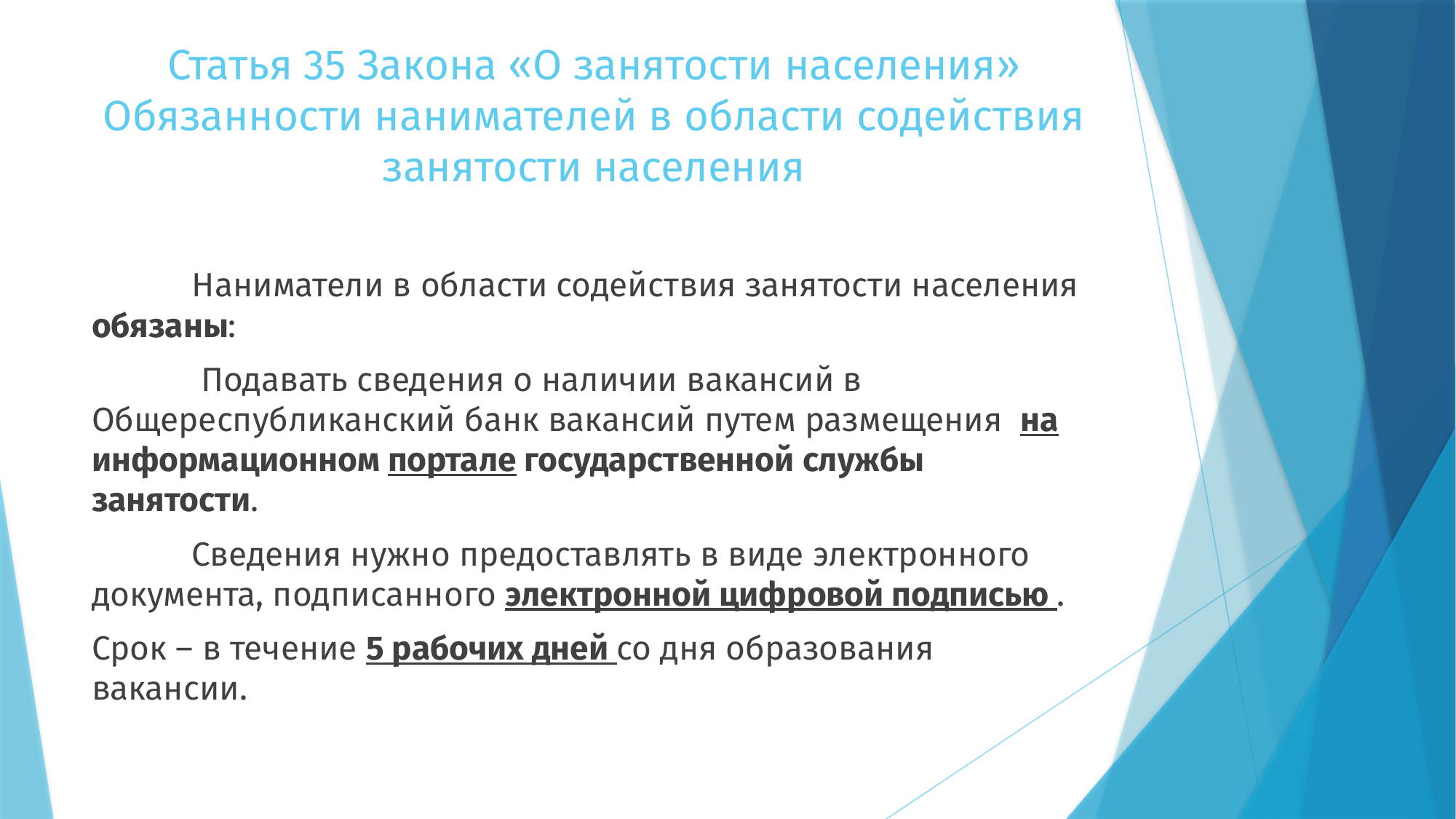

# Статья 35 Закона «О занятости населения» Обязанности нанимателей в области содействия занятости населения
	Наниматели в области содействия занятости населения обязаны:
	 Подавать сведения о наличии вакансий в Общереспубликанский банк вакансий путем размещения  на информационном портале государственной службы занятости.
	Сведения нужно предоставлять в виде электронного документа, подписанного электронной цифровой подписью .
Срок – в течение 5 рабочих дней со дня образования вакансии.